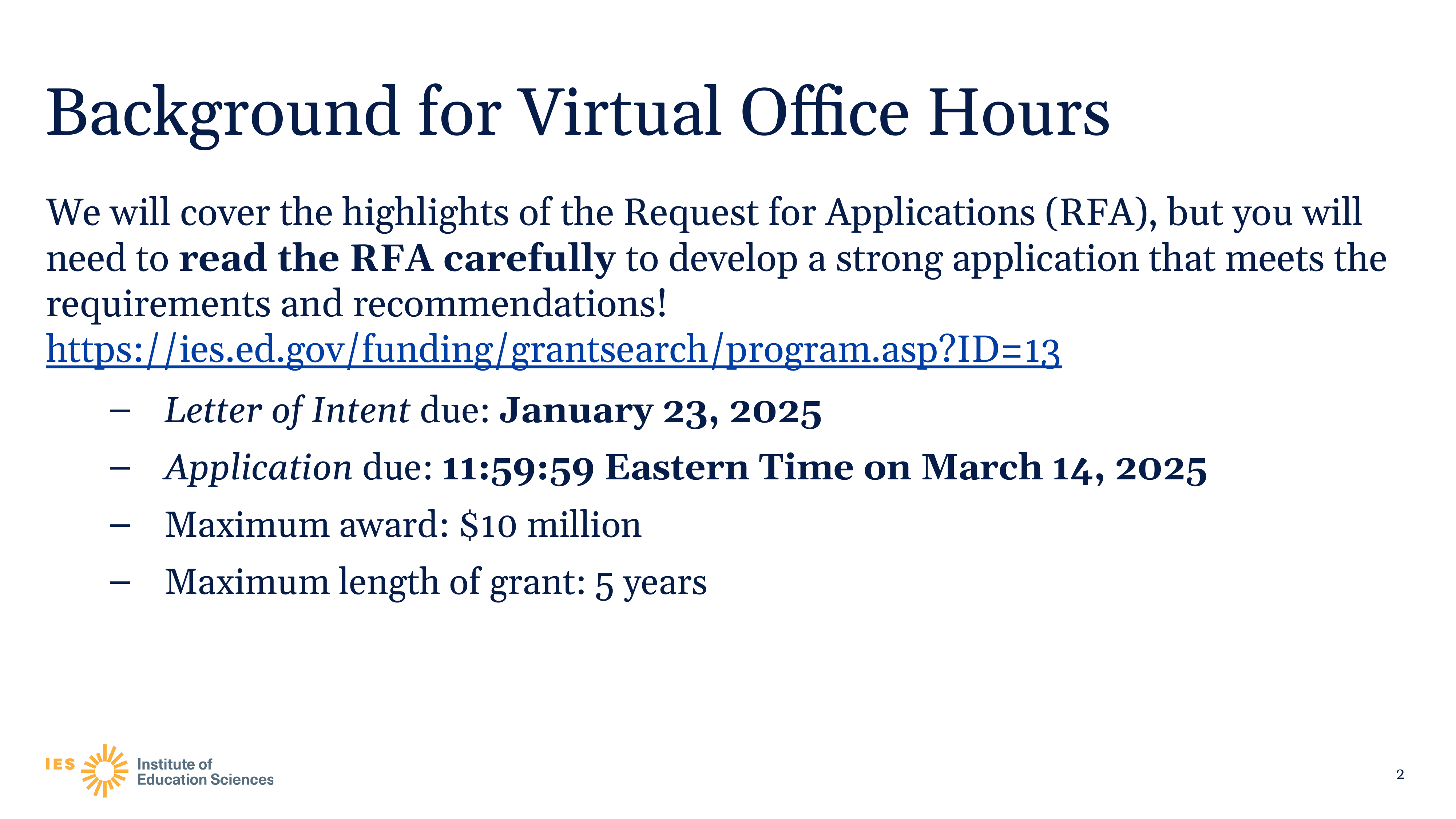

# Background for Virtual Office Hours
We will cover the highlights of the Request for Applications (RFA), but you will need to read the RFA carefully to develop a strong application that meets the requirements and recommendations! https://ies.ed.gov/funding/grantsearch/program.asp?ID=13
Letter of Intent due: January 23, 2025
Application due: 11:59:59 Eastern Time on March 14, 2025
Maximum award: $10 million
Maximum length of grant: 5 years
2